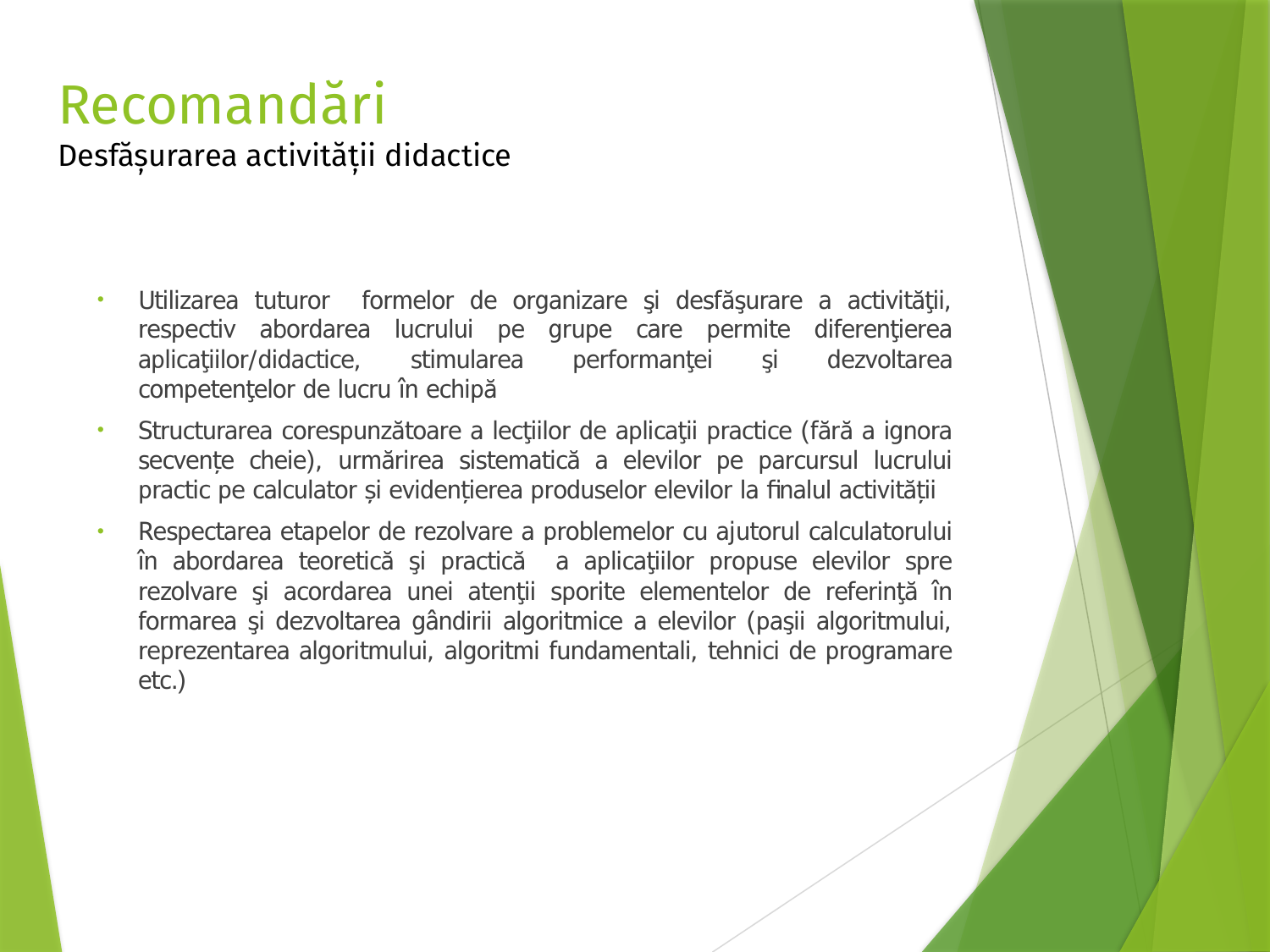

# Recomandări Desfășurarea activității didactice

Utilizarea tuturor  formelor de organizare şi desfăşurare a activităţii, respectiv abordarea lucrului pe grupe care permite diferenţierea aplicaţiilor/didactice, stimularea performanţei şi dezvoltarea competenţelor de lucru în echipă
Structurarea corespunzătoare a lecţiilor de aplicaţii practice (fără a ignora secvențe cheie), urmărirea sistematică a elevilor pe parcursul lucrului practic pe calculator și evidențierea produselor elevilor la finalul activității
Respectarea etapelor de rezolvare a problemelor cu ajutorul calculatorului în abordarea teoretică şi practică  a aplicaţiilor propuse elevilor spre rezolvare şi acordarea unei atenţii sporite elementelor de referinţă în formarea şi dezvoltarea gândirii algoritmice a elevilor (paşii algoritmului, reprezentarea algoritmului, algoritmi fundamentali, tehnici de programare etc.)